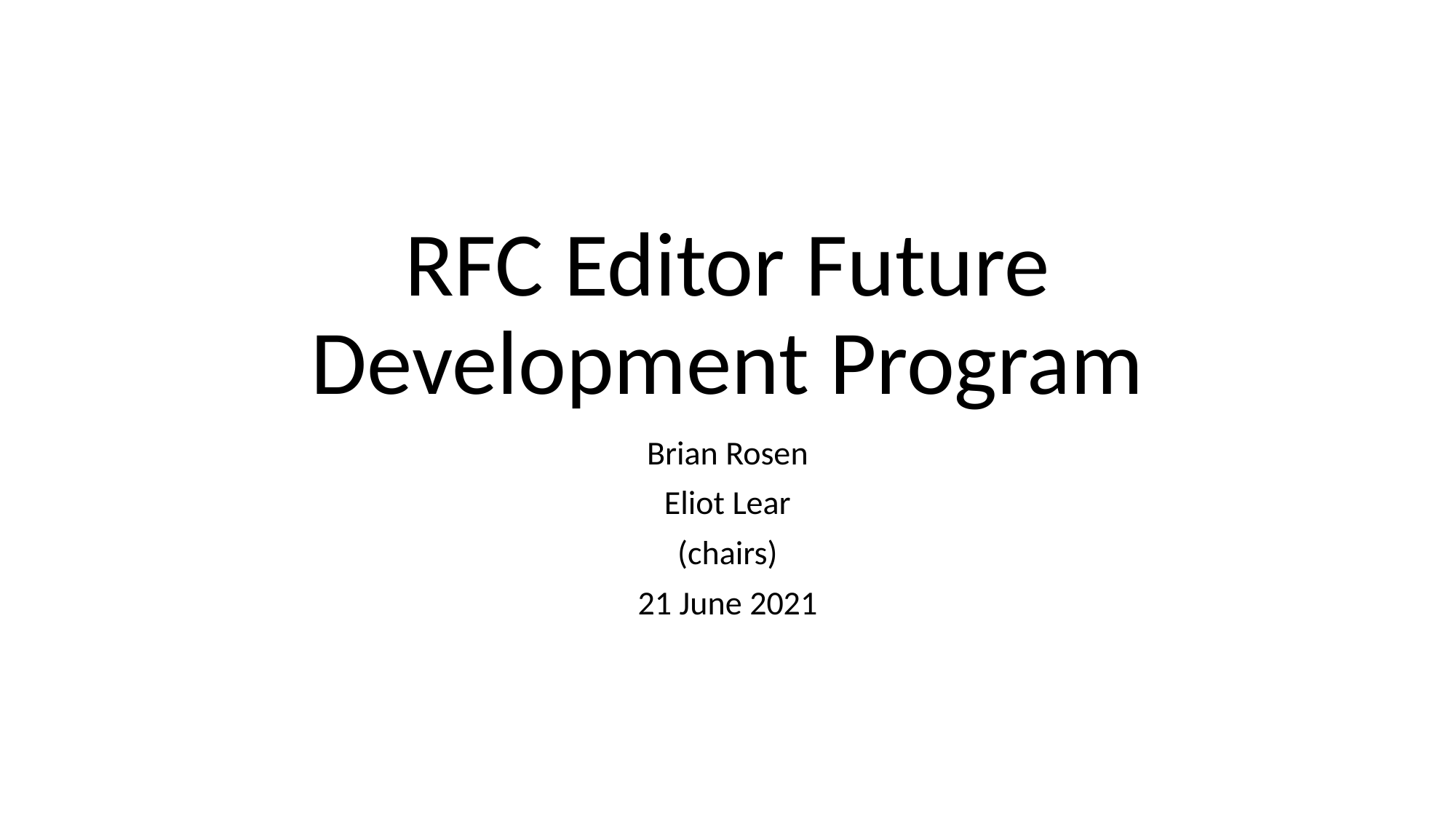

# RFC Editor Future Development Program
Brian Rosen
Eliot Lear
(chairs)
21 June 2021